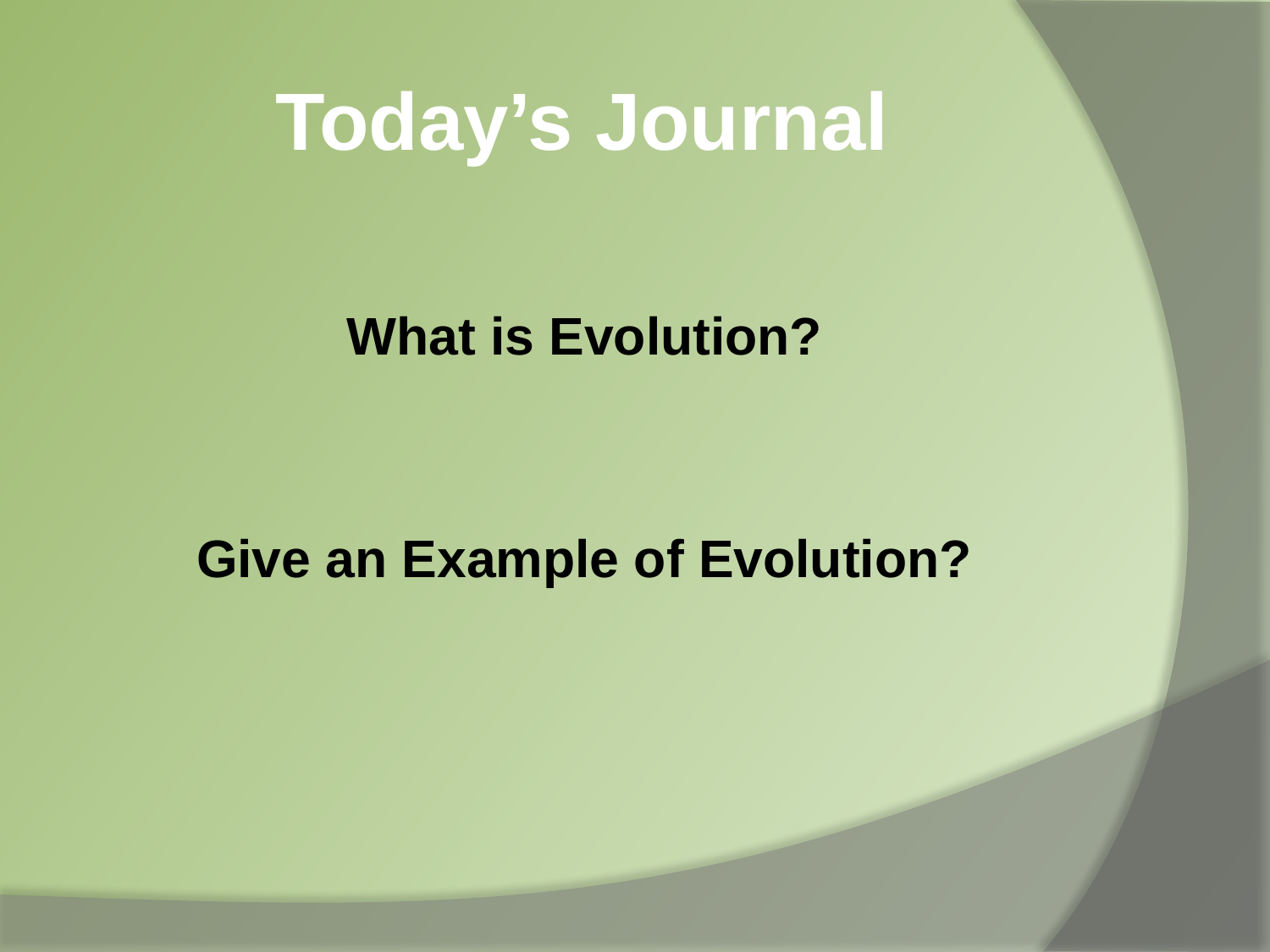

# Today’s Journal

What is Evolution?

Give an Example of Evolution?